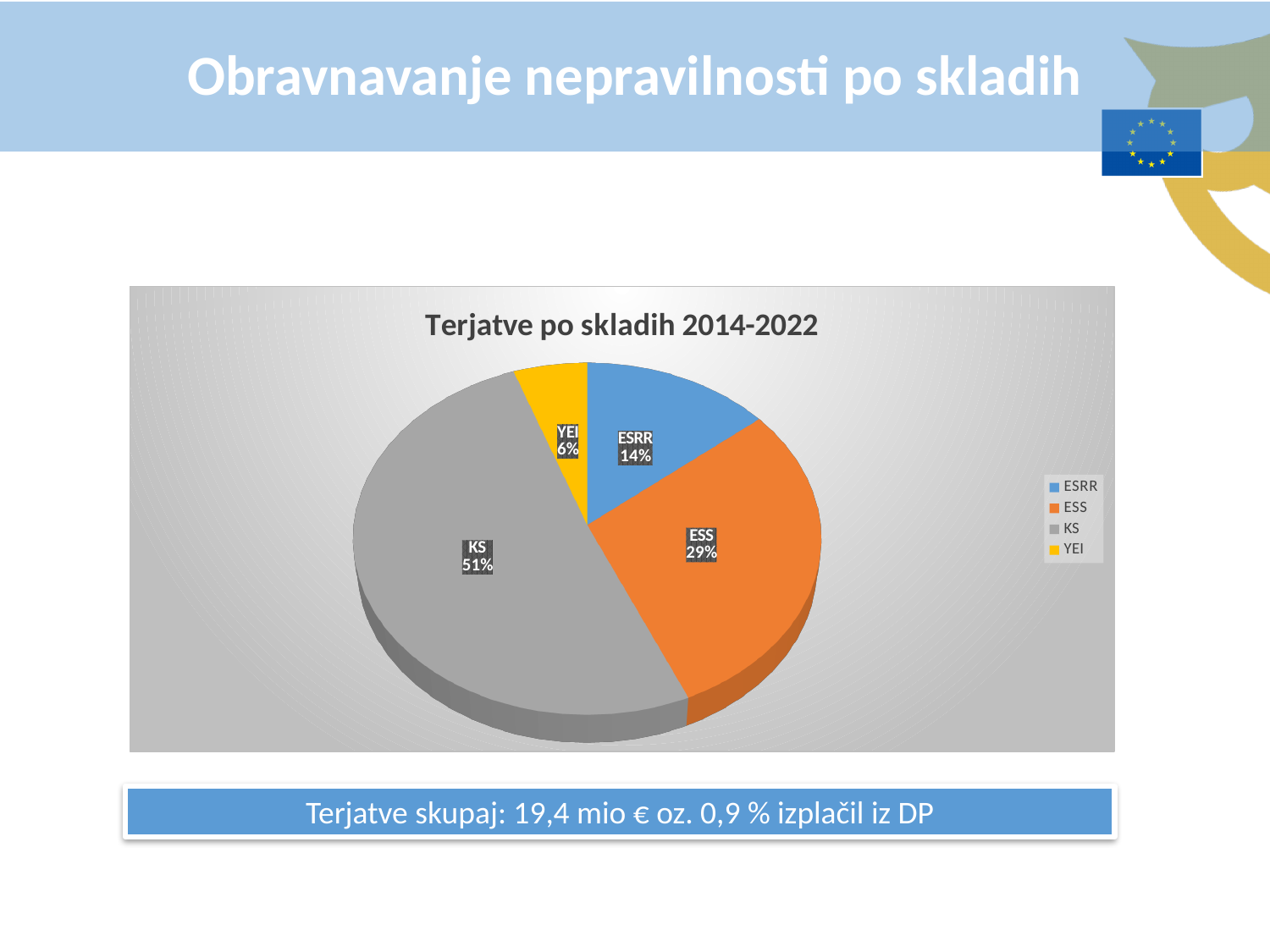

Obravnavanje nepravilnosti po skladih

[unsupported chart]

Terjatve skupaj: 19,4 mio € oz. 0,9 % izplačil iz DP